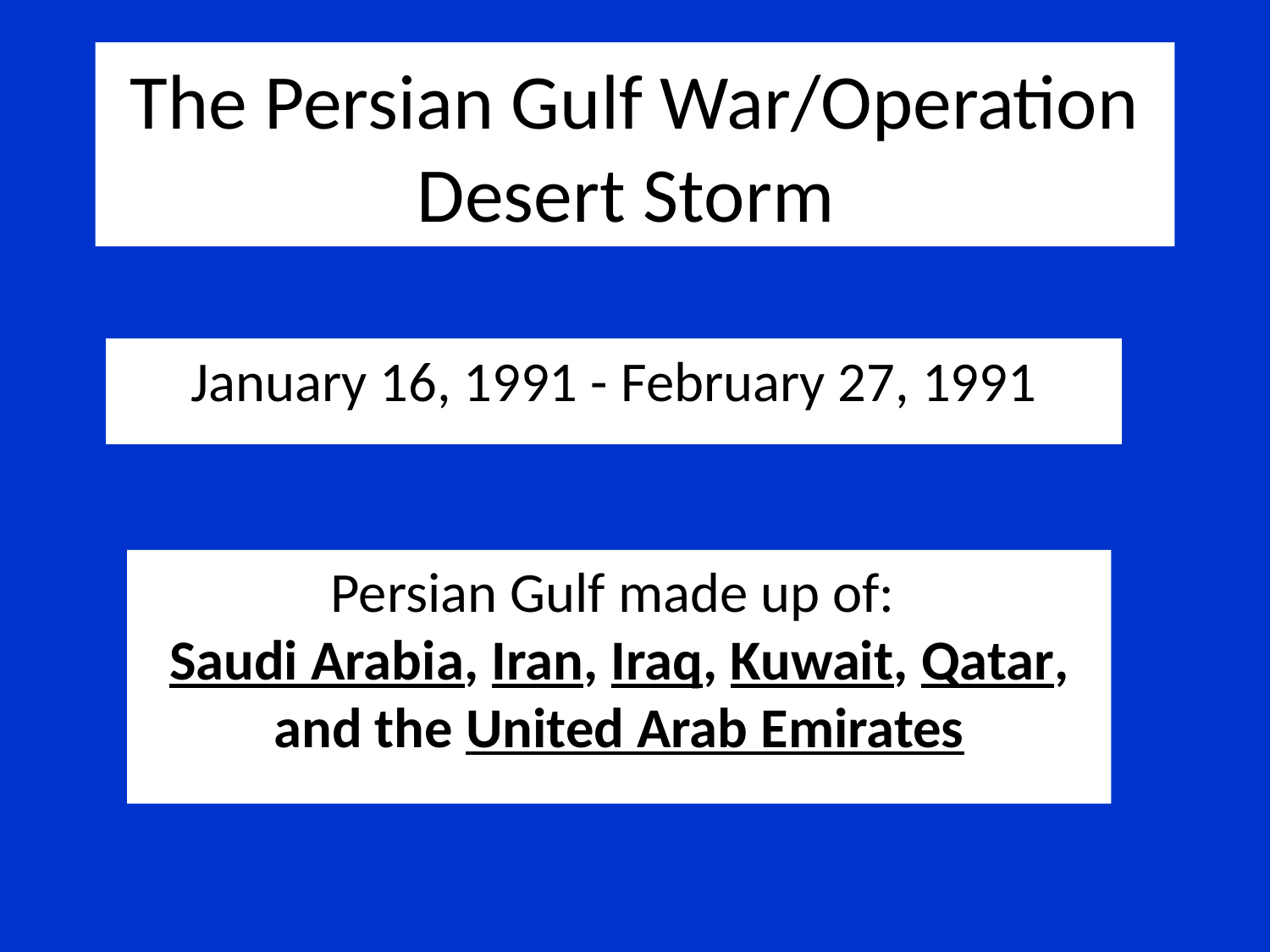

# The Persian Gulf War/Operation Desert Storm
January 16, 1991 - February 27, 1991
Persian Gulf made up of:
Saudi Arabia, Iran, Iraq, Kuwait, Qatar, and the United Arab Emirates